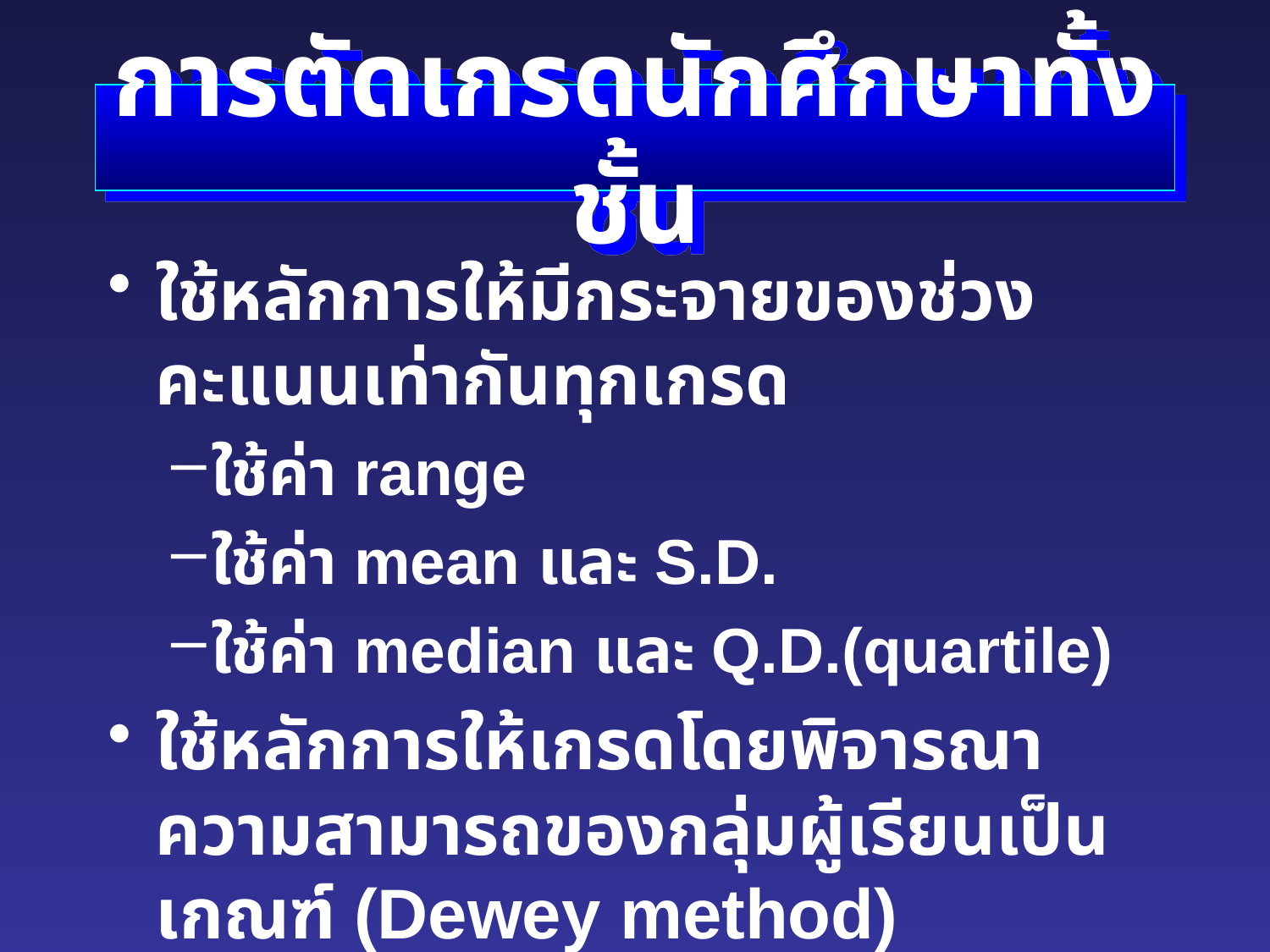

# การตัดเกรดนักศึกษาทั้งชั้น
ใช้หลักการให้มีกระจายของช่วงคะแนนเท่ากันทุกเกรด
ใช้ค่า range
ใช้ค่า mean และ S.D.
ใช้ค่า median และ Q.D.(quartile)
ใช้หลักการให้เกรดโดยพิจารณาความสามารถของกลุ่มผู้เรียนเป็นเกณฑ์ (Dewey method)